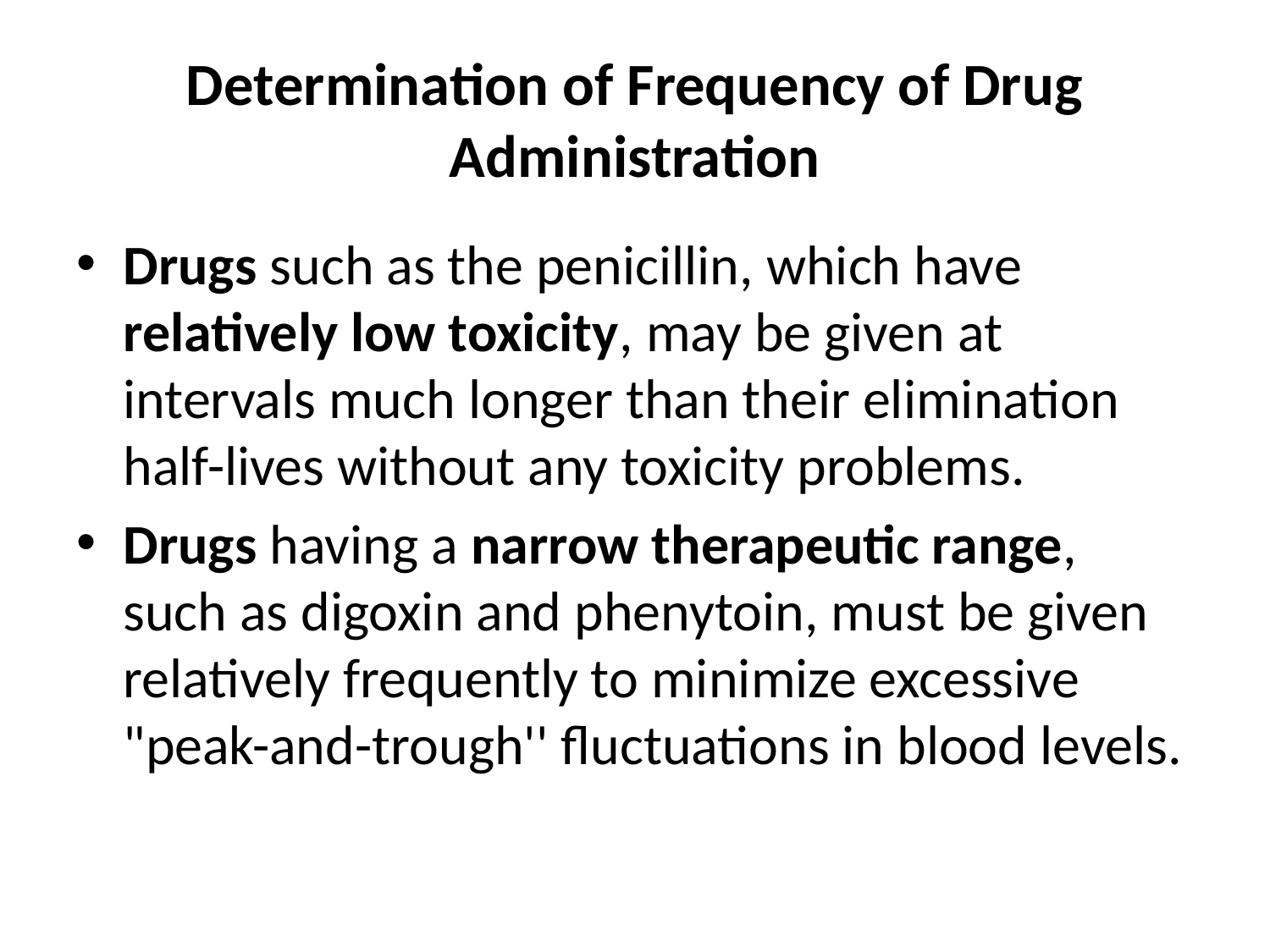

# Determination of Frequency of Drug Administration
Drugs such as the penicillin, which have relatively low toxicity, may be given at intervals much longer than their elimination half-lives without any toxicity problems.
Drugs having a narrow therapeutic range, such as digoxin and phenytoin, must be given relatively frequently to minimize excessive "peak-and-trough'' fluctuations in blood levels.